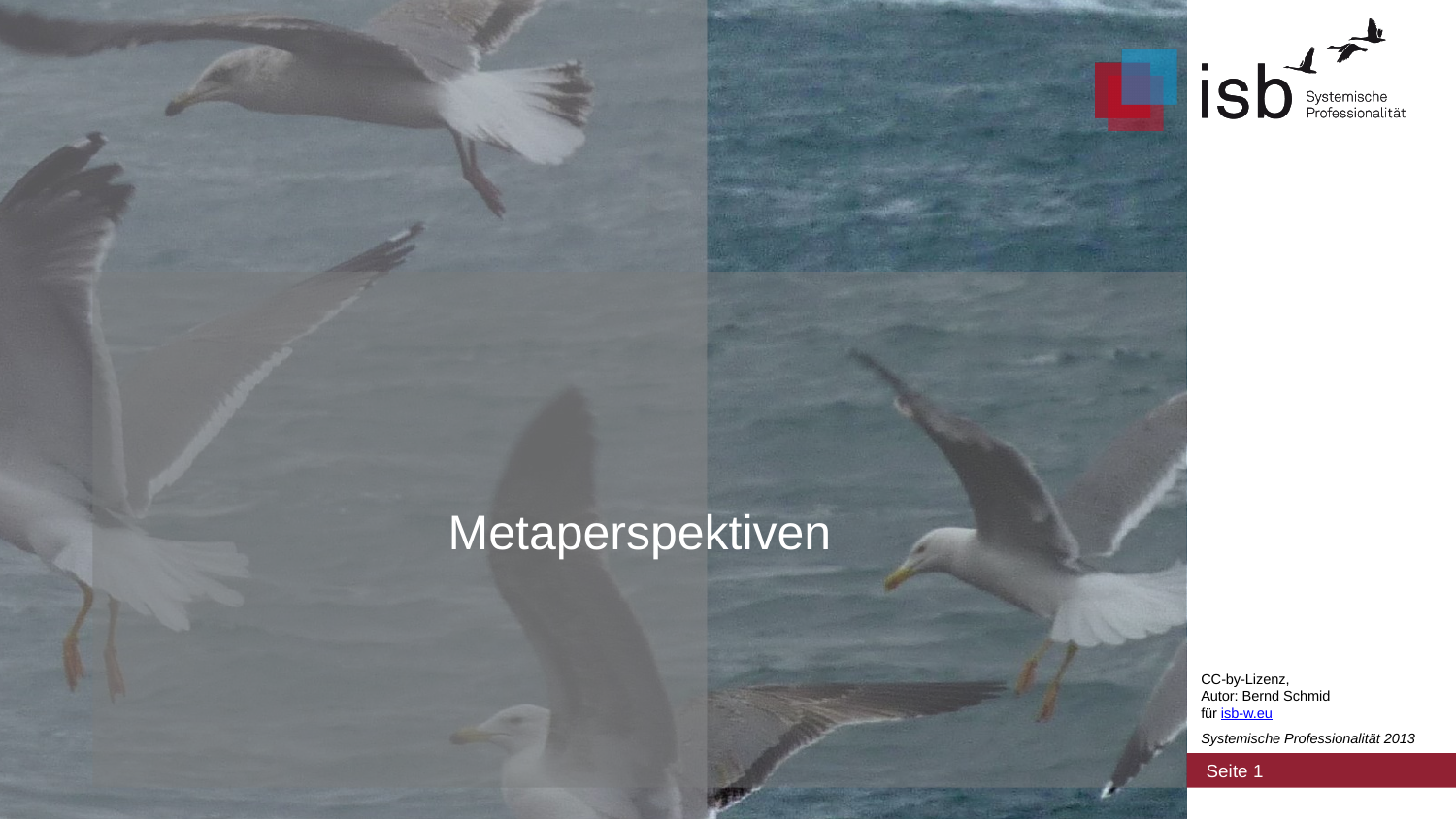

# Metaperspektiven

CC-by-Lizenz,
Autor: Bernd Schmid
für isb-w.eu
Systemische Professionalität 2013
 Seite 1